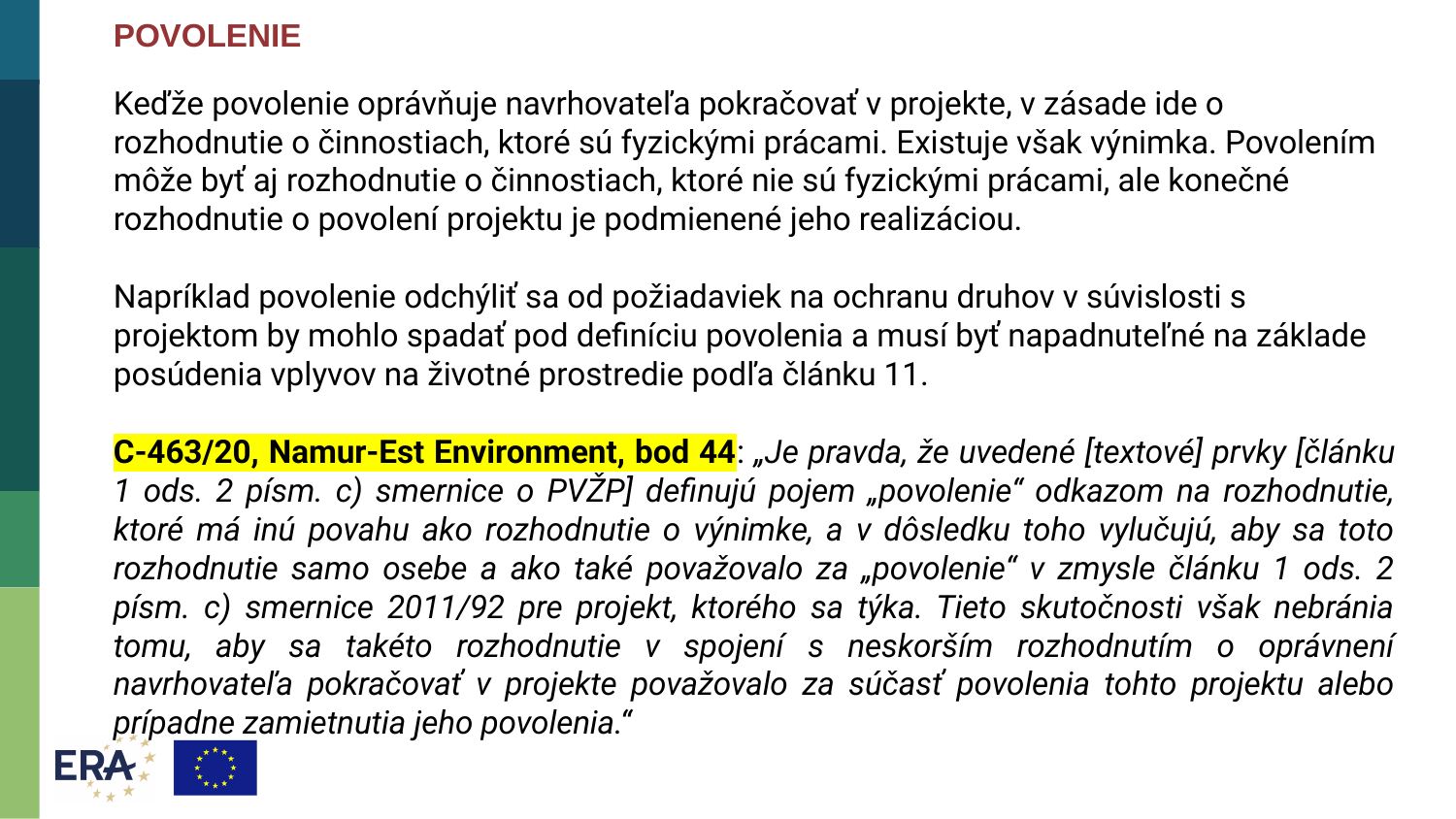

POVOLENIE

Keďže povolenie oprávňuje navrhovateľa pokračovať v projekte, v zásade ide o rozhodnutie o činnostiach, ktoré sú fyzickými prácami. Existuje však výnimka. Povolením môže byť aj rozhodnutie o činnostiach, ktoré nie sú fyzickými prácami, ale konečné rozhodnutie o povolení projektu je podmienené jeho realizáciou.

Napríklad povolenie odchýliť sa od požiadaviek na ochranu druhov v súvislosti s projektom by mohlo spadať pod definíciu povolenia a musí byť napadnuteľné na základe posúdenia vplyvov na životné prostredie podľa článku 11.

C-463/20, Namur-Est Environment, bod 44: „Je pravda, že uvedené [textové] prvky [článku 1 ods. 2 písm. c) smernice o PVŽP] definujú pojem „povolenie“ odkazom na rozhodnutie, ktoré má inú povahu ako rozhodnutie o výnimke, a v dôsledku toho vylučujú, aby sa toto rozhodnutie samo osebe a ako také považovalo za „povolenie“ v zmysle článku 1 ods. 2 písm. c) smernice 2011/92 pre projekt, ktorého sa týka. Tieto skutočnosti však nebránia tomu, aby sa takéto rozhodnutie v spojení s neskorším rozhodnutím o oprávnení navrhovateľa pokračovať v projekte považovalo za súčasť povolenia tohto projektu alebo prípadne zamietnutia jeho povolenia.“